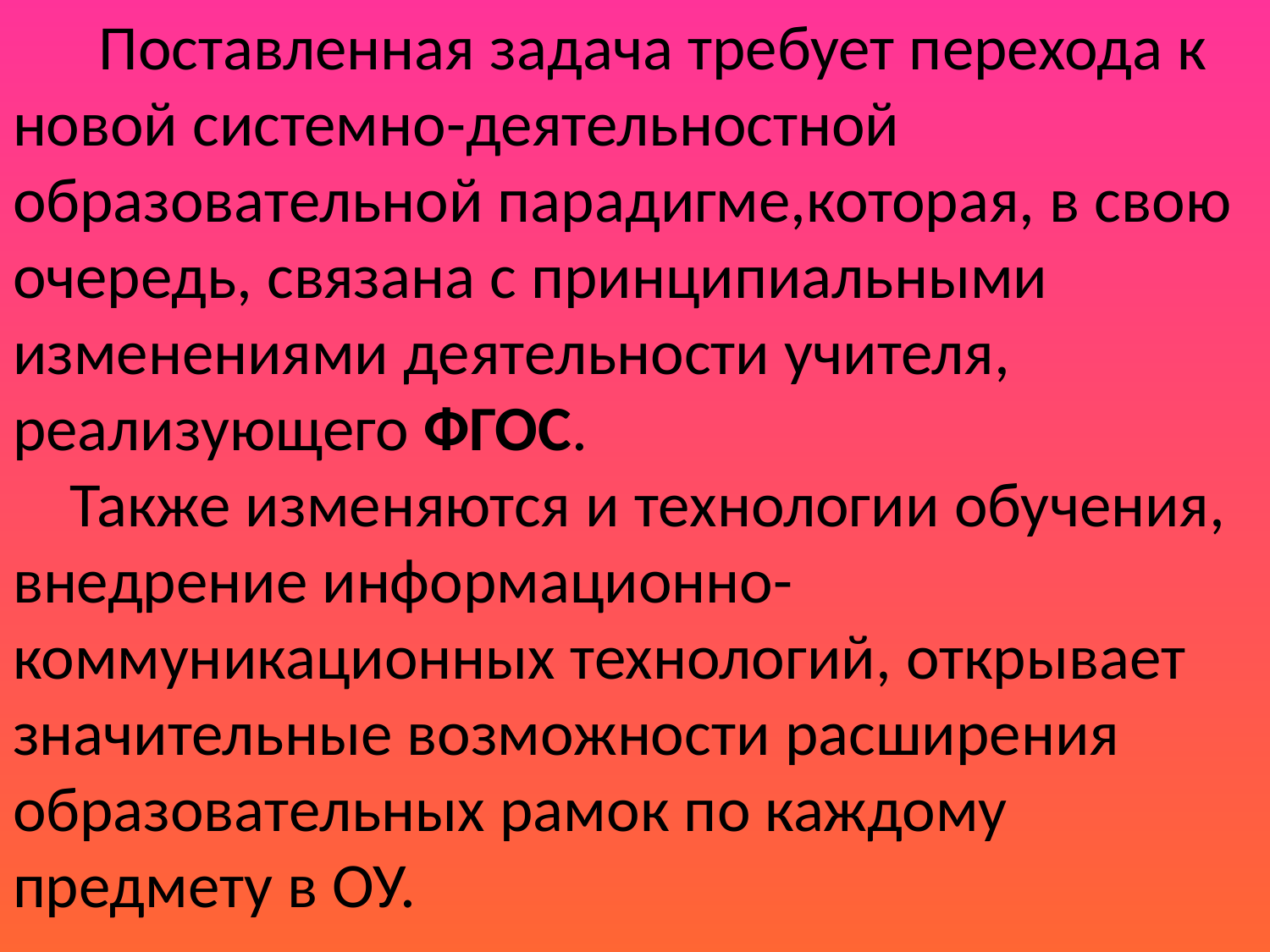

Поставленная задача требует перехода к новой системно-деятельностной образовательной парадигме,которая, в свою очередь, связана с принципиальными изменениями деятельности учителя, реализующего ФГОС.
    Также изменяются и технологии обучения, внедрение информационно-коммуникационных технологий, открывает значительные возможности расширения образовательных рамок по каждому предмету в ОУ.